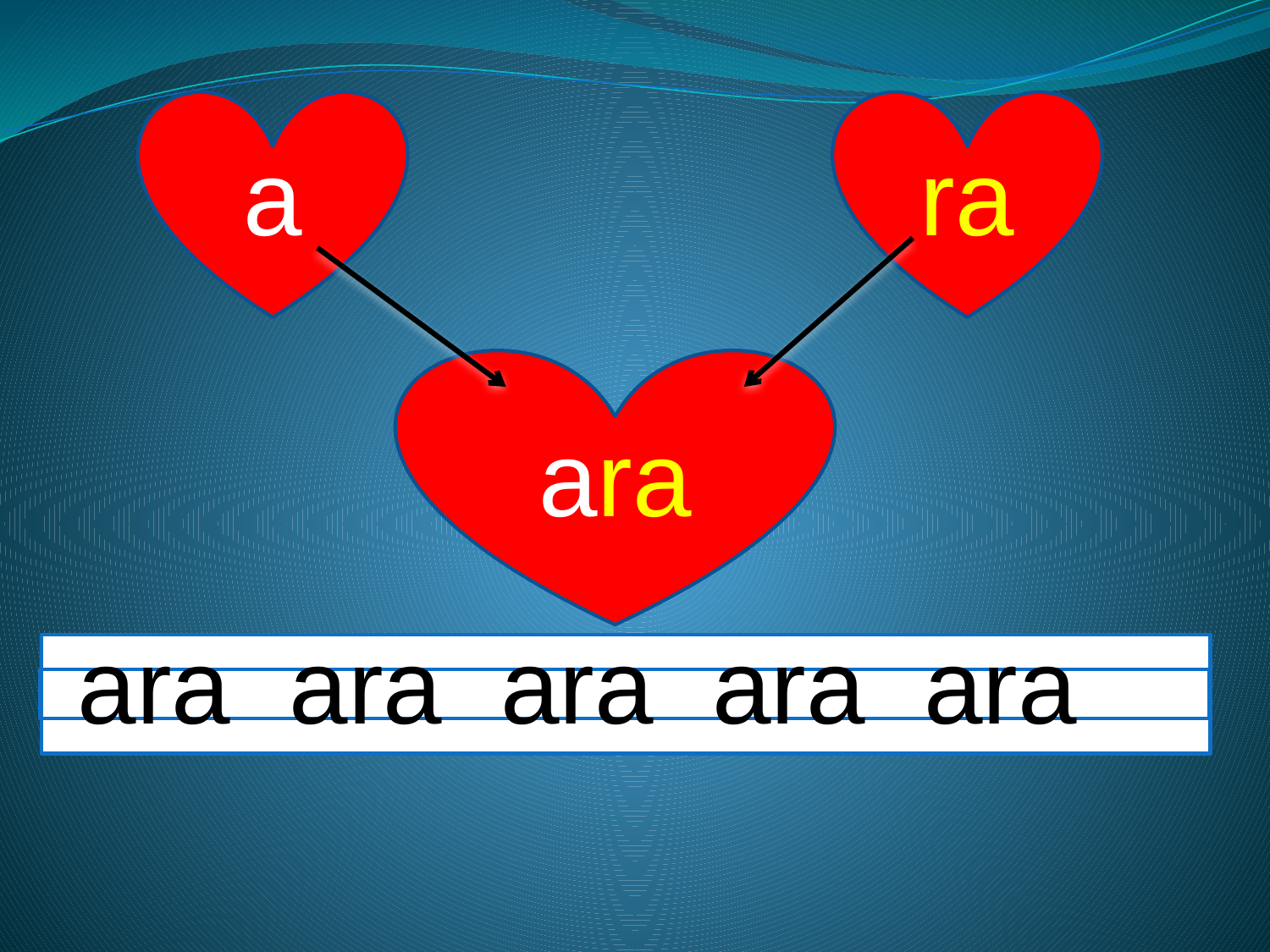

a
ra

ara

  ara  ara  ara  ara  ara